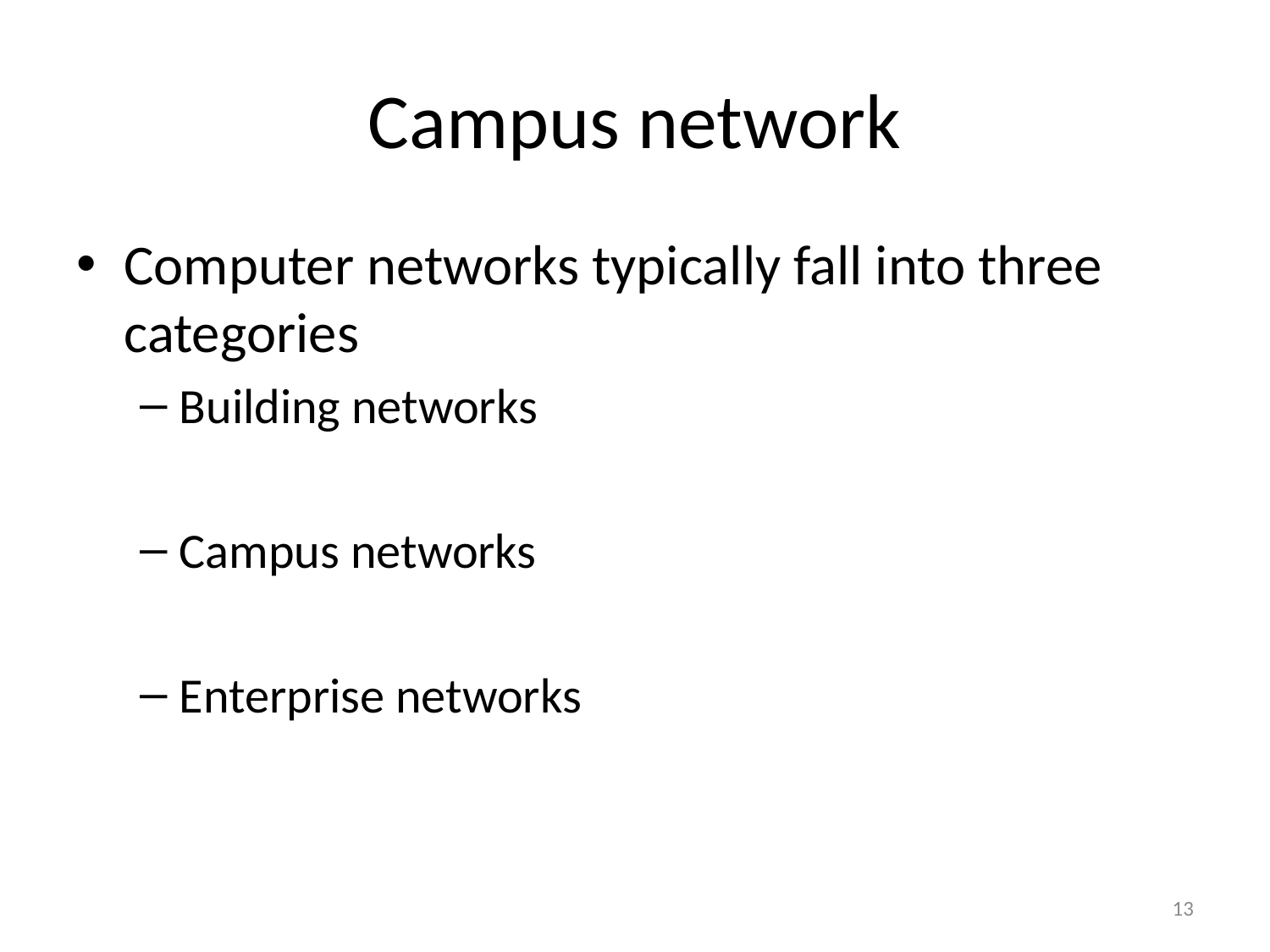

# Campus network
Computer networks typically fall into three categories
Building networks

Campus networks

Enterprise networks

13